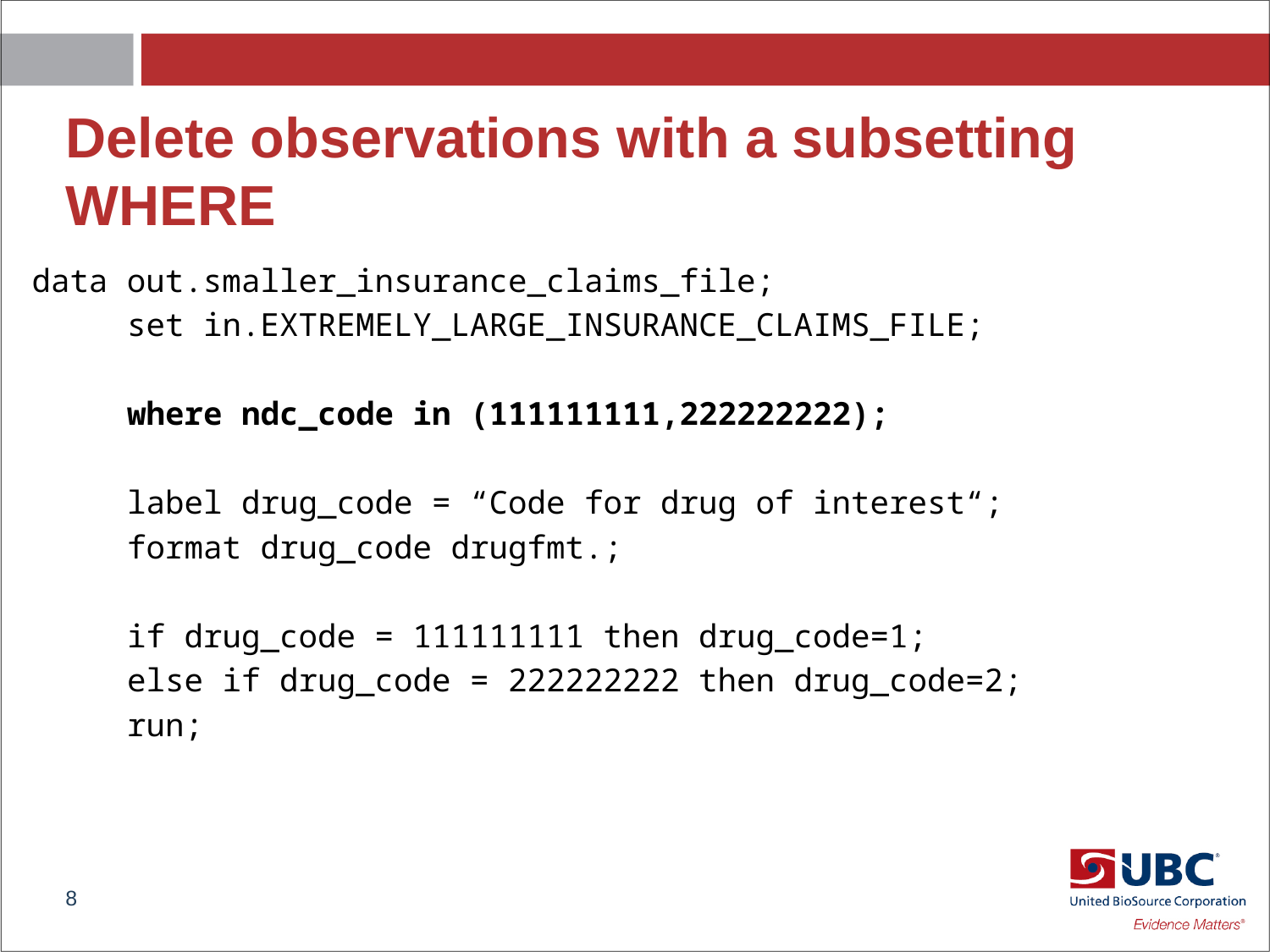

# Delete observations with a subsetting WHERE
 data out.smaller_insurance_claims_file;
      set in.EXTREMELY_LARGE_INSURANCE_CLAIMS_FILE;

      where ndc_code in (111111111,222222222);

      label drug_code = “Code for drug of interest“;
      format drug_code drugfmt.;

      if drug_code = 111111111 then drug_code=1;
      else if drug_code = 222222222 then drug_code=2;
      run;
8